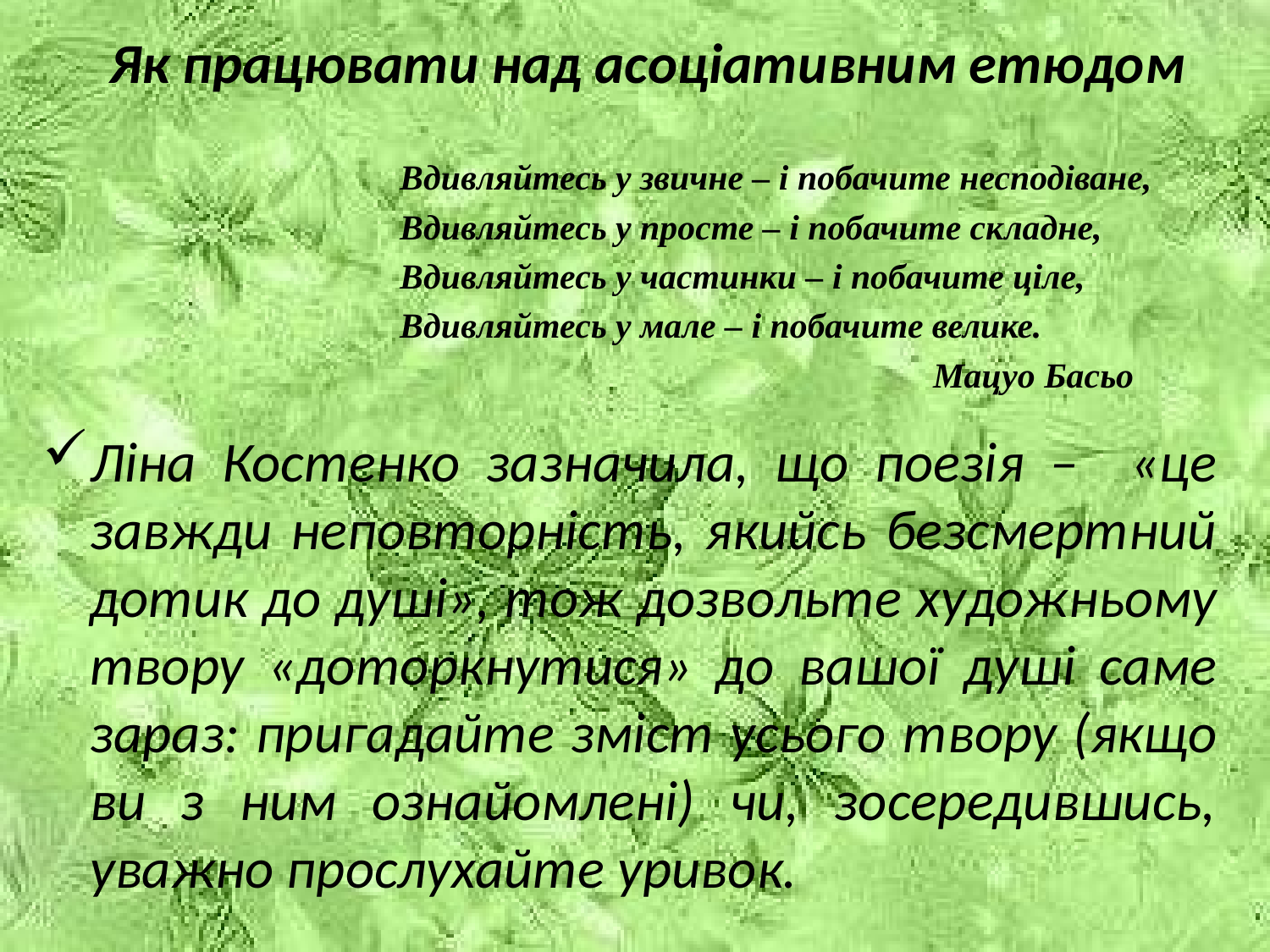

# Як працювати над асоціативним етюдом
Вдивляйтесь у звичне – і побачите несподіване,
Вдивляйтесь у просте – і побачите складне,
Вдивляйтесь у частинки – і побачите ціле,
Вдивляйтесь у мале – і побачите велике.
                                                            Мацуо Басьо

Ліна Костенко зазначила, що поезія –  «це завжди неповторність, якийсь безсмертний дотик до душі», тож дозвольте художньому твору «доторкнутися» до вашої душі саме зараз: пригадайте зміст усього твору (якщо ви з ним ознайомлені) чи, зосередившись, уважно прослухайте уривок.